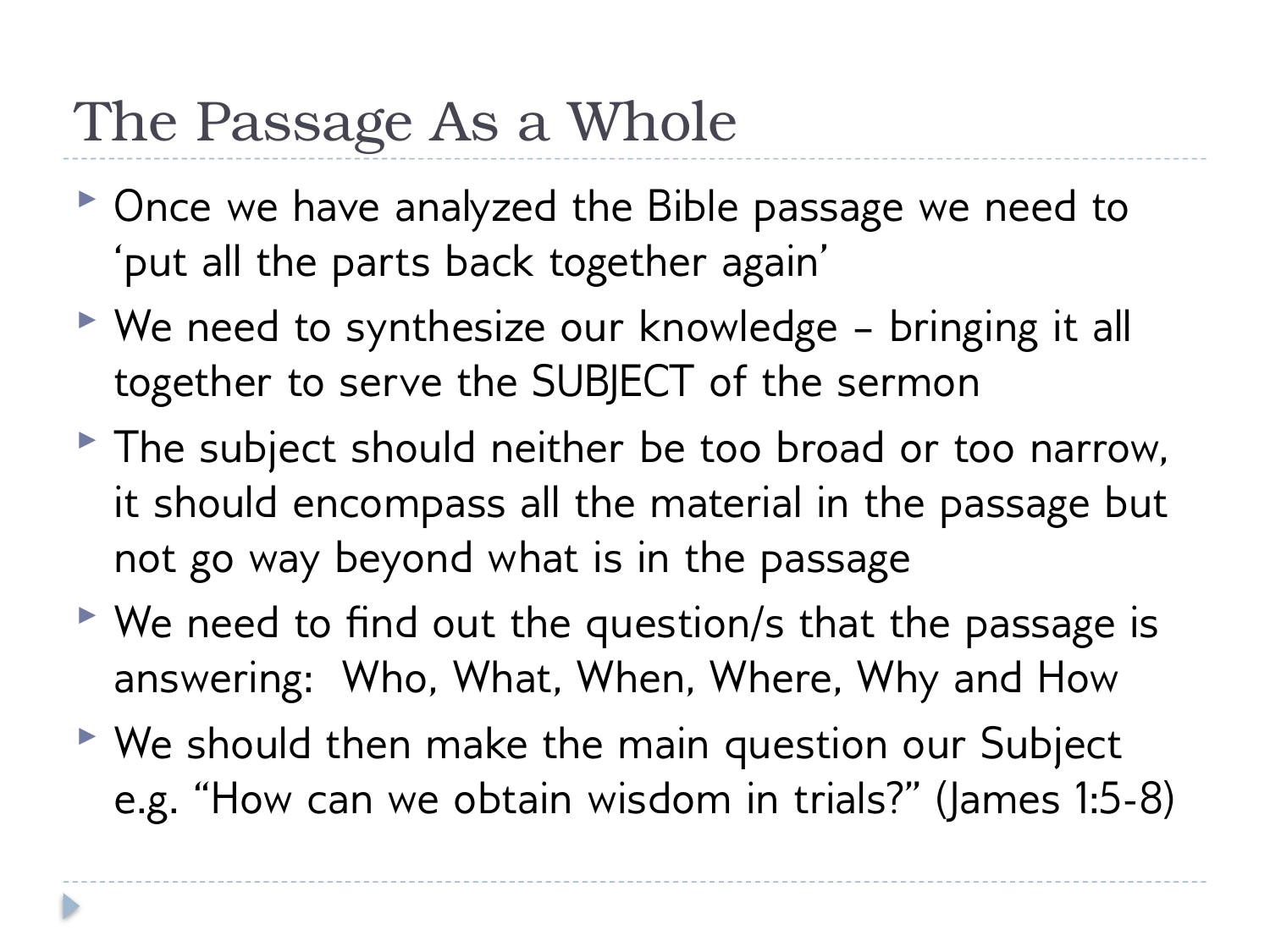

# The Passage As a Whole
Once we have analyzed the Bible passage we need to ‘put all the parts back together again’
We need to synthesize our knowledge – bringing it all together to serve the SUBJECT of the sermon
The subject should neither be too broad or too narrow, it should encompass all the material in the passage but not go way beyond what is in the passage
We need to find out the question/s that the passage is answering:  Who, What, When, Where, Why and How
We should then make the main question our Subject e.g. “How can we obtain wisdom in trials?” (James 1:5-8)